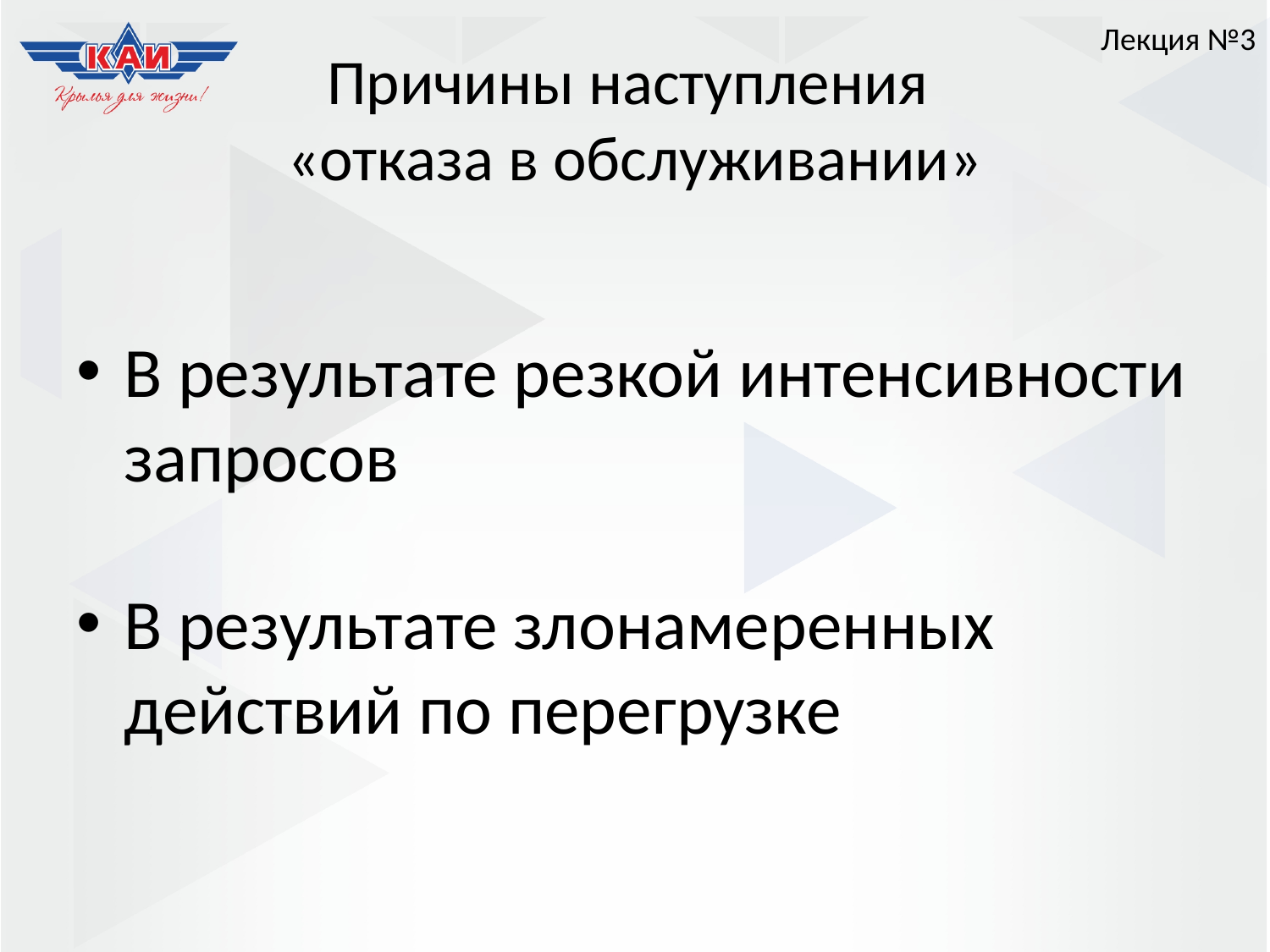

Лекция №3
# Причины наступления «отказа в обслуживании»

В результате резкой интенсивности запросов

В результате злонамеренных действий по перегрузке